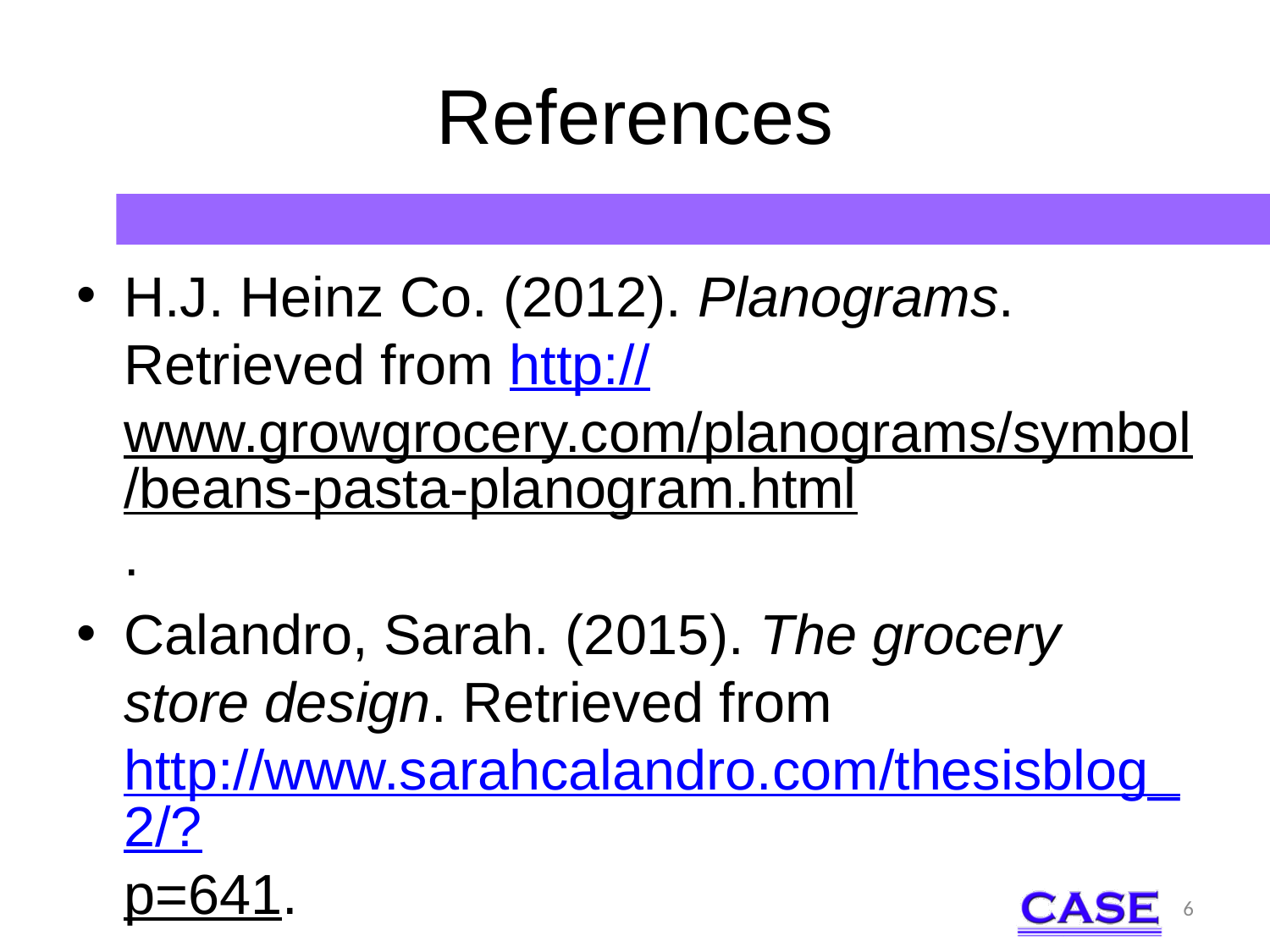

# References
H.J. Heinz Co. (2012). Planograms. Retrieved from http://www.growgrocery.com/planograms/symbol/beans-pasta-planogram.html.
Calandro, Sarah. (2015). The grocery store design. Retrieved from http://www.sarahcalandro.com/thesisblog_2/?p=641.
6